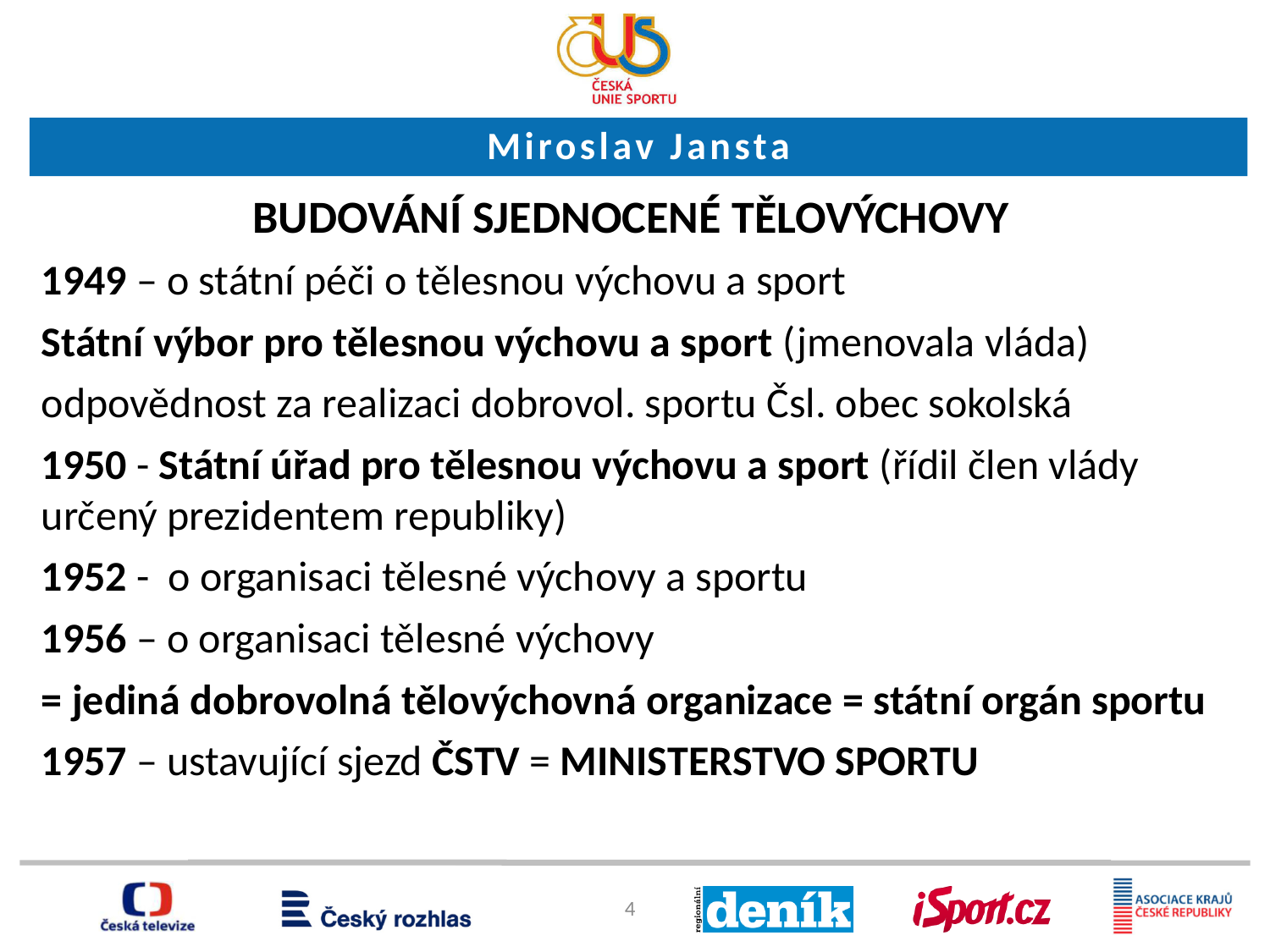

Miroslav Jansta
budování sjednocené tělovýchovy
1949 – o státní péči o tělesnou výchovu a sport
Státní výbor pro tělesnou výchovu a sport (jmenovala vláda)
odpovědnost za realizaci dobrovol. sportu Čsl. obec sokolská
1950 - Státní úřad pro tělesnou výchovu a sport (řídil člen vlády určený prezidentem republiky)
1952 -  o organisaci tělesné výchovy a sportu
1956 – o organisaci tělesné výchovy
= jediná dobrovolná tělovýchovná organizace = státní orgán sportu
1957 – ustavující sjezd ČSTV = MINISTERSTVO SPORTU

4